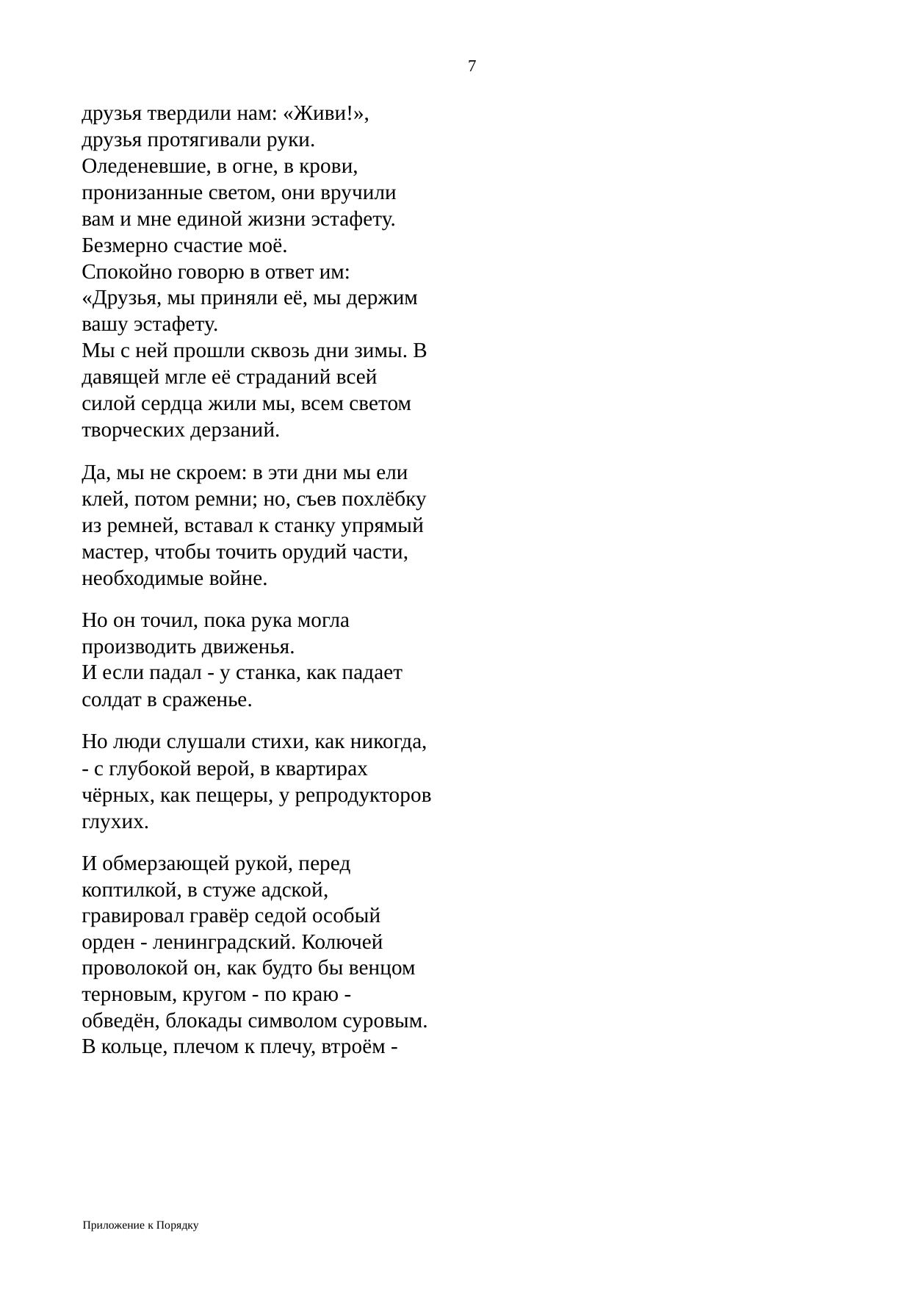

7
друзья твердили нам: «Живи!», друзья протягивали руки. Оледеневшие, в огне, в крови, пронизанные светом, они вручили вам и мне единой жизни эстафету.
Безмерно счастие моё.
Спокойно говорю в ответ им: «Друзья, мы приняли её, мы держим вашу эстафету.
Мы с ней прошли сквозь дни зимы. В давящей мгле её страданий всей силой сердца жили мы, всем светом творческих дерзаний.
Да, мы не скроем: в эти дни мы ели клей, потом ремни; но, съев похлёбку из ремней, вставал к станку упрямый мастер, чтобы точить орудий части, необходимые войне.
Но он точил, пока рука могла производить движенья.
И если падал - у станка, как падает солдат в сраженье.
Но люди слушали стихи, как никогда, - с глубокой верой, в квартирах чёрных, как пещеры, у репродукторов глухих.
И обмерзающей рукой, перед коптилкой, в стуже адской, гравировал гравёр седой особый орден - ленинградский. Колючей проволокой он, как будто бы венцом терновым, кругом - по краю - обведён, блокады символом суровым.
В кольце, плечом к плечу, втроём -
Приложение к Порядку